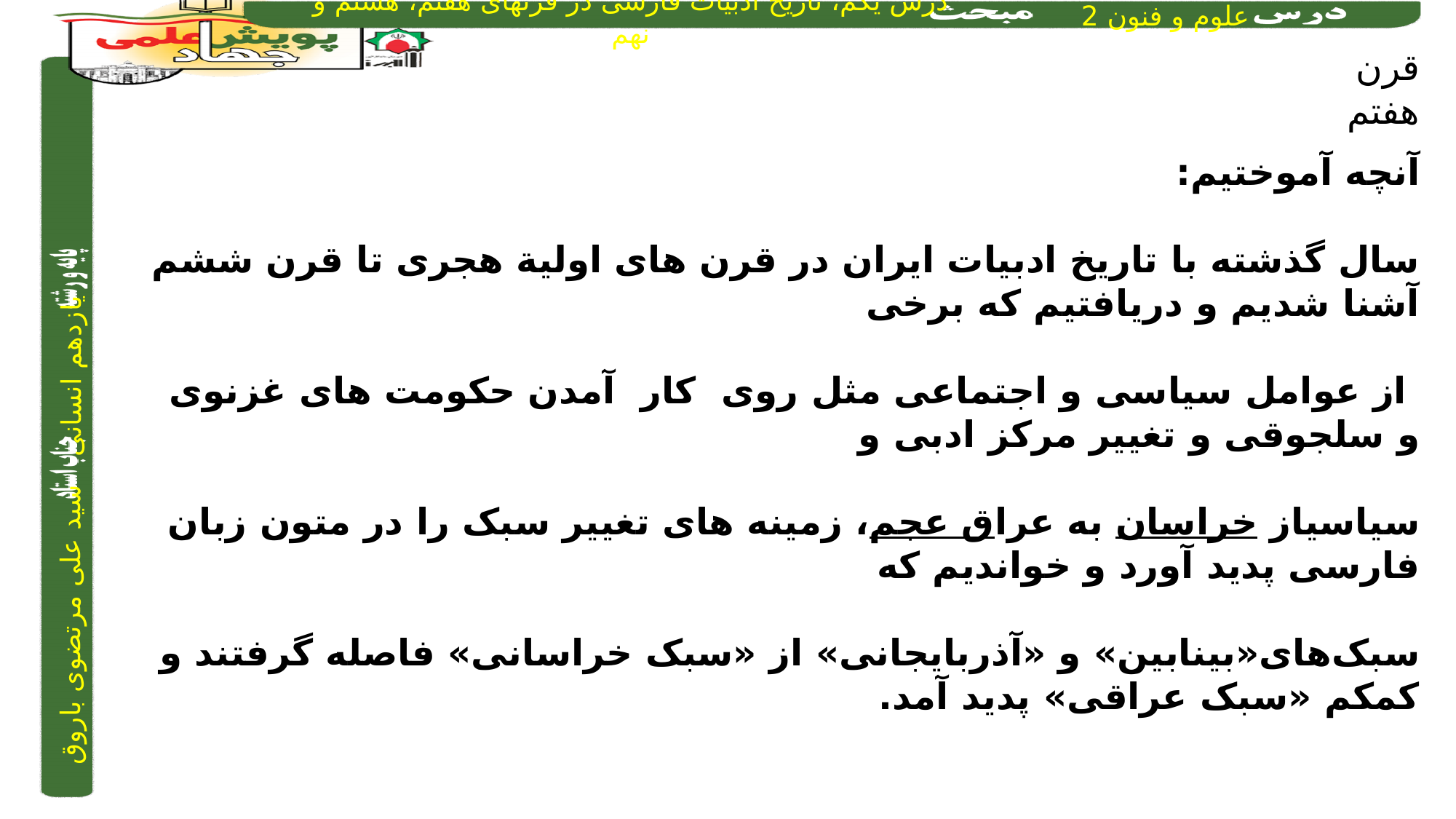

قرن هفتم
آنچه آموختیم:

سال گذشته با تاریخ ادبیات ایران در قرن های اولیة هجری تا قرن ششم آشنا شدیم و دریافتیم که برخی

 از عوامل سیاسی و اجتماعی مثل روی  کار  آمدن حکومت های غزنوی و سلجوقی و تغییر مرکز ادبی و

سیاسیاز خراسان به عراق عجم، زمینه های تغییر سبک را در متون زبان فارسی پدید آورد و خواندیم که

سبک‌های«بینابین» و «آذربایجانی» از «سبک خراسانی» فاصله گرفتند و کمکم «سبک عراقی» پدید آمد.